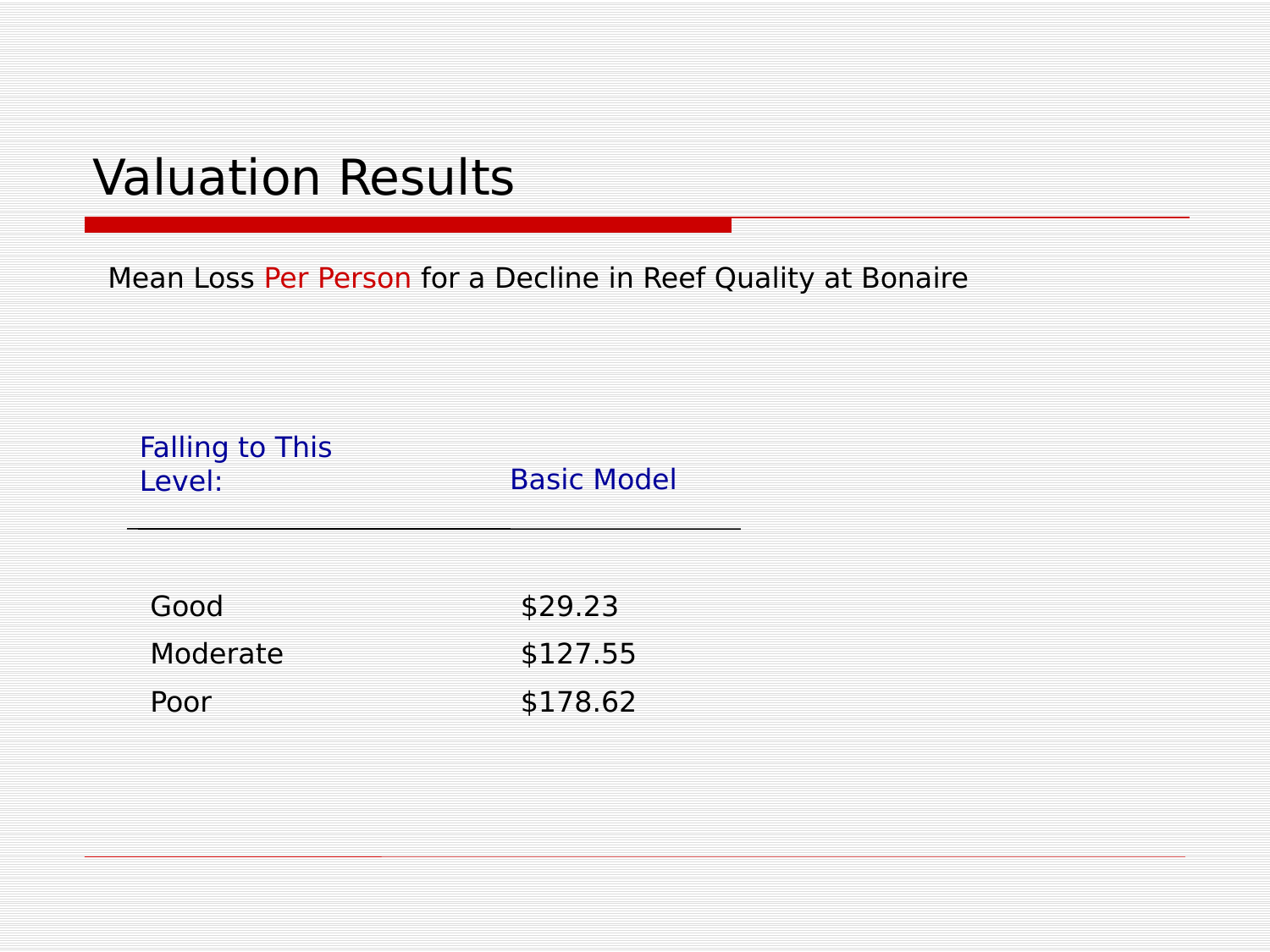

# Valuation Results
Mean Loss Per Person for a Decline in Reef Quality at Bonaire
Falling to This Level:
Basic Model

Good
Moderate
Poor
$29.23
$127.55
$178.62